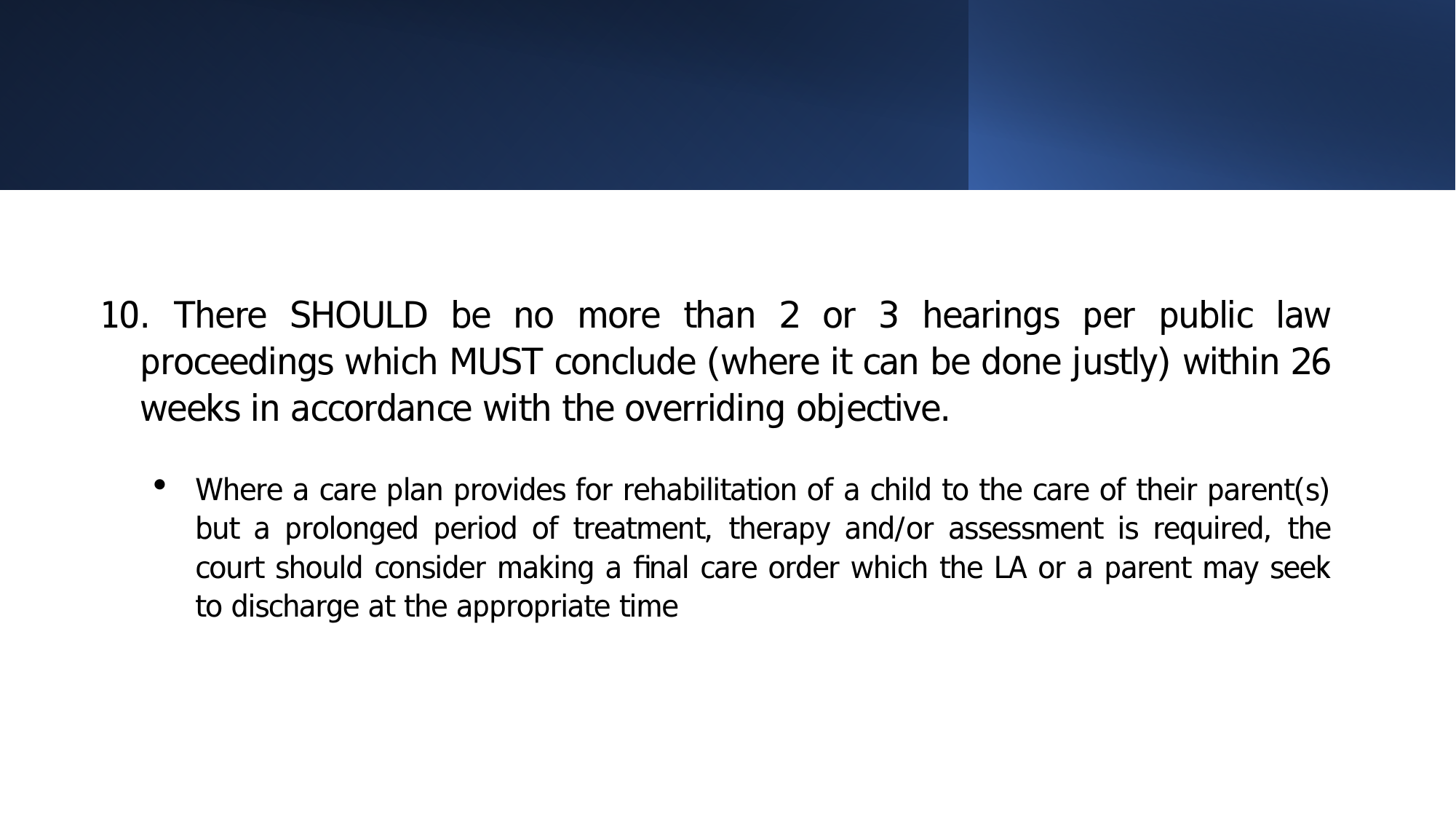

There SHOULD be no more than 2 or 3 hearings per public law proceedings which MUST conclude (where it can be done justly) within 26 weeks in accordance with the overriding objective.

Where a care plan provides for rehabilitation of a child to the care of their parent(s) but a prolonged period of treatment, therapy and/or assessment is required, the court should consider making a final care order which the LA or a parent may seek to discharge at the appropriate time